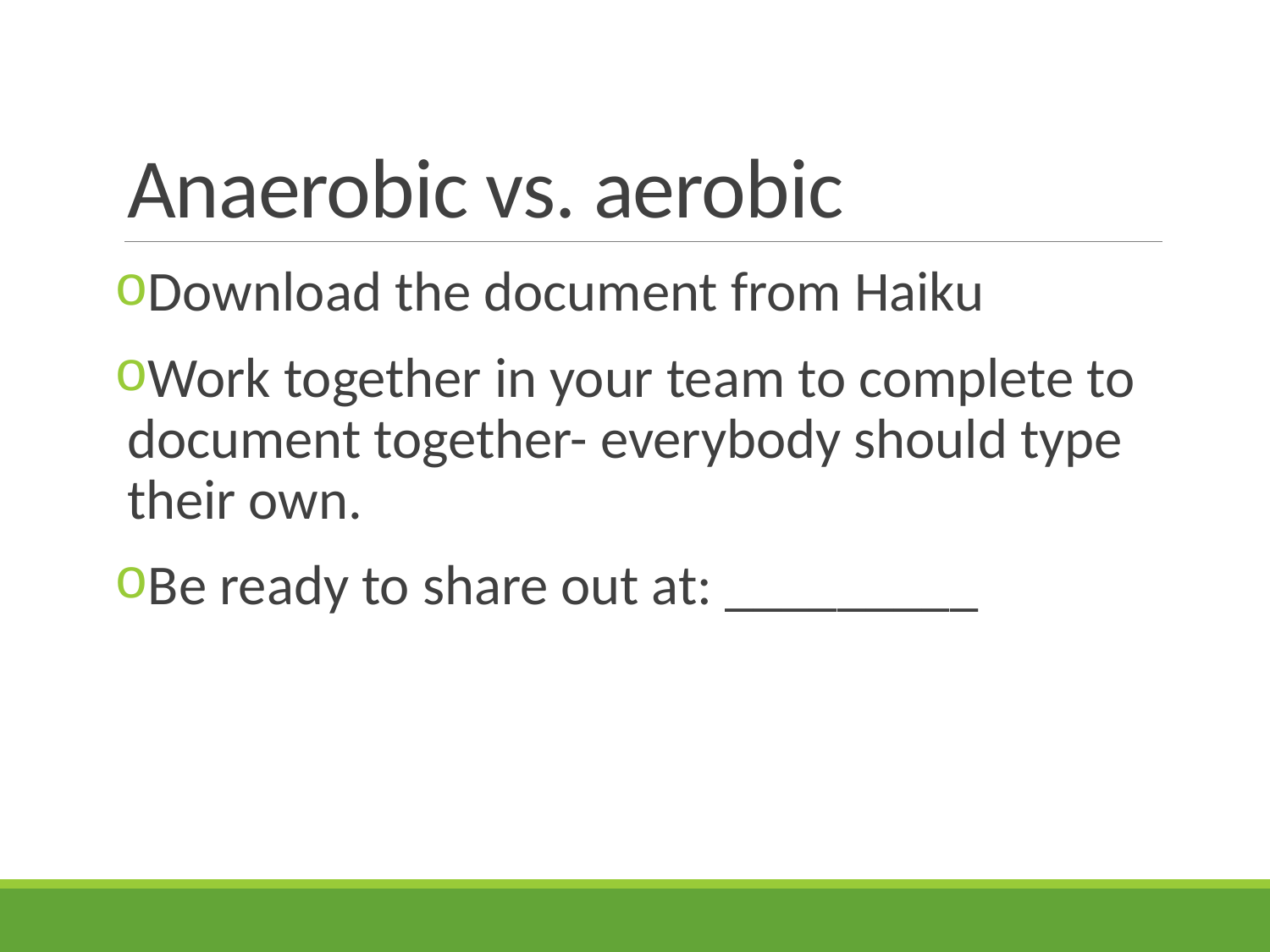

# Anaerobic vs. aerobic
Download the document from Haiku
Work together in your team to complete to document together- everybody should type their own.
Be ready to share out at: _________